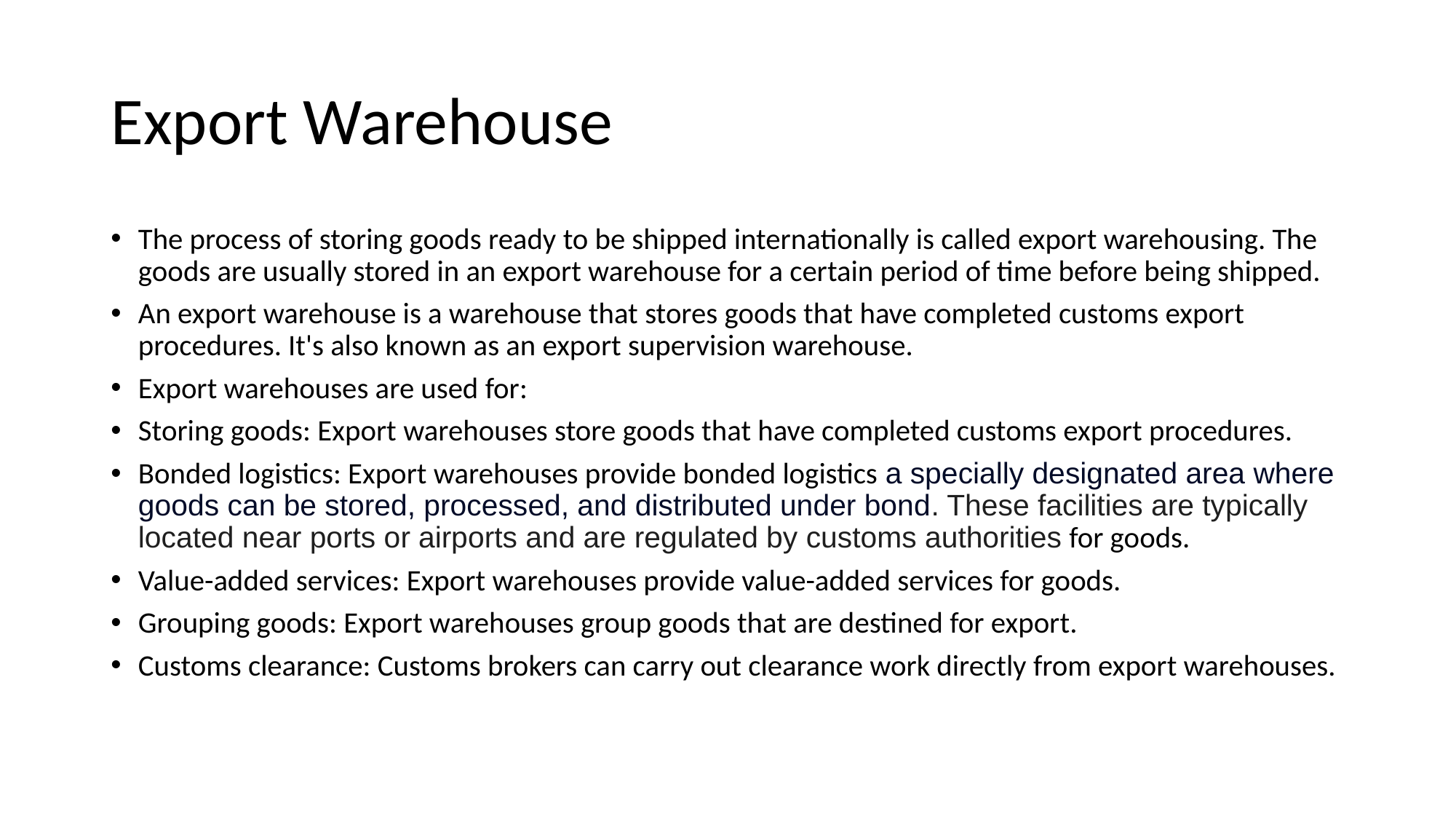

# Export Warehouse
The process of storing goods ready to be shipped internationally is called export warehousing. The goods are usually stored in an export warehouse for a certain period of time before being shipped.
An export warehouse is a warehouse that stores goods that have completed customs export procedures. It's also known as an export supervision warehouse.
Export warehouses are used for:
Storing goods: Export warehouses store goods that have completed customs export procedures.
Bonded logistics: Export warehouses provide bonded logistics a specially designated area where goods can be stored, processed, and distributed under bond. These facilities are typically located near ports or airports and are regulated by customs authorities for goods.
Value-added services: Export warehouses provide value-added services for goods.
Grouping goods: Export warehouses group goods that are destined for export.
Customs clearance: Customs brokers can carry out clearance work directly from export warehouses.